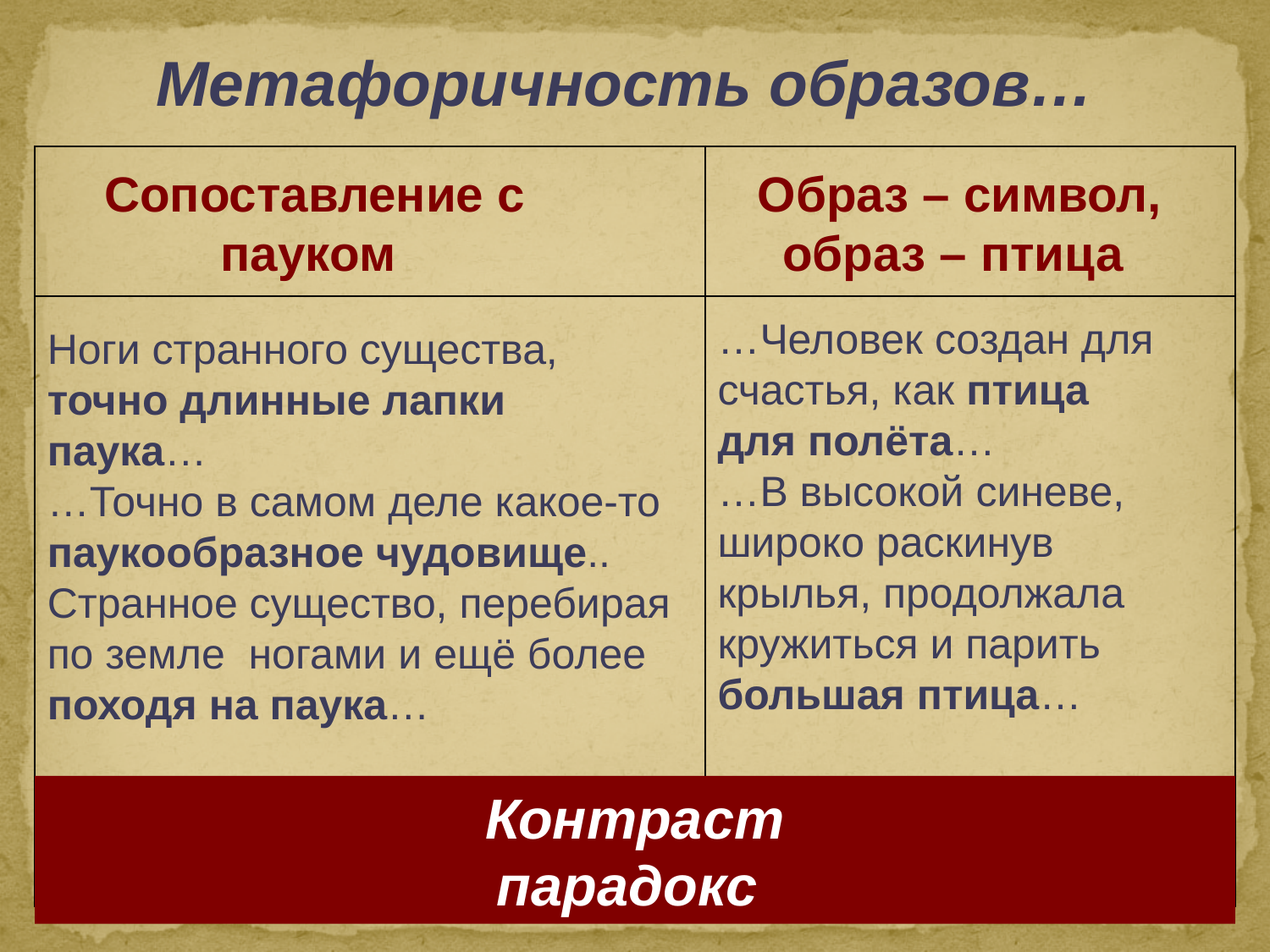

Метафоричность образов…

|  |  |
| --- | --- |
|  |  |
|  |  |
Образ – символ, образ – птица
Сопоставление с пауком
…Человек создан для счастья, как птица для полёта…
…В высокой синеве, широко раскинув крылья, продолжала кружиться и парить большая птица…
Ноги странного существа, точно длинные лапки паука…
…Точно в самом деле какое-то паукообразное чудовище..
Странное существо, перебирая по земле  ногами и ещё более походя на паука…
Контраст
парадокс
17